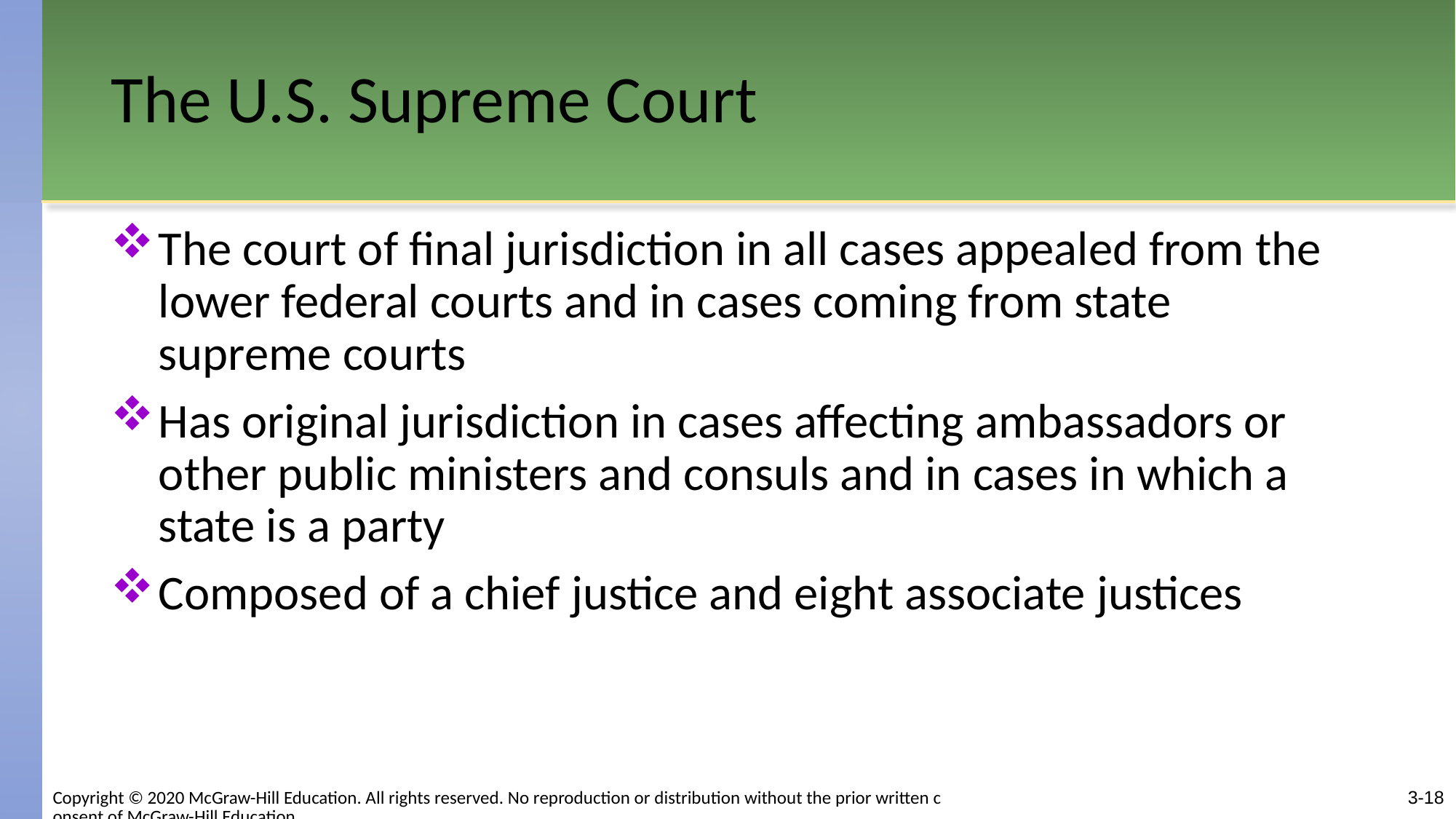

# The U.S. Supreme Court
The court of final jurisdiction in all cases appealed from the lower federal courts and in cases coming from state supreme courts
Has original jurisdiction in cases affecting ambassadors or other public ministers and consuls and in cases in which a state is a party
Composed of a chief justice and eight associate justices

3-18
Copyright © 2020 McGraw-Hill Education. All rights reserved. No reproduction or distribution without the prior written consent of McGraw-Hill Education.